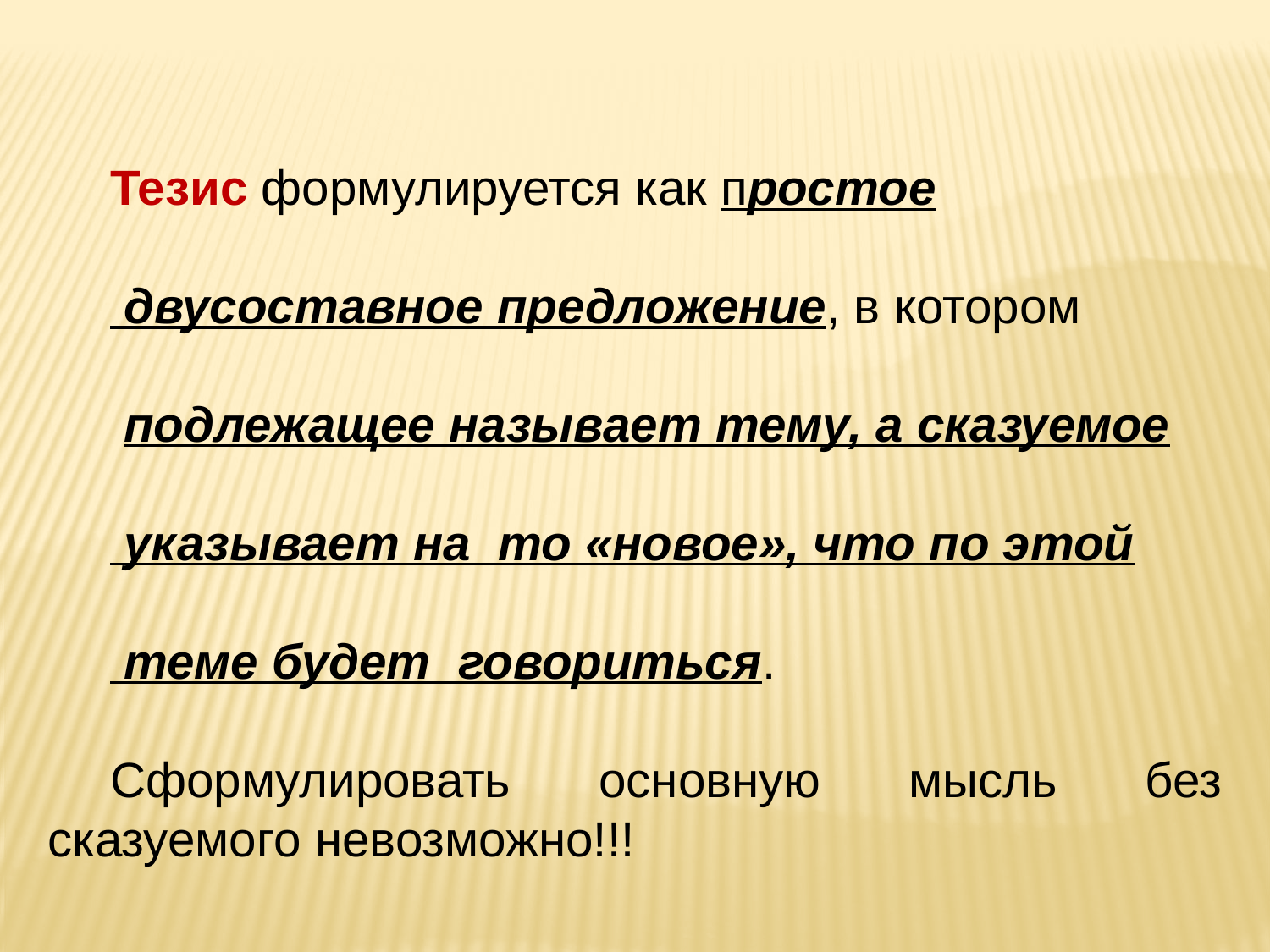

Тезис формулируется как простое

 двусоставное предложение, в котором

 подлежащее называет тему, а сказуемое

 указывает на  то «новое», что по этой

 теме будет  говориться.

Сформулировать основную мысль без сказуемого невозможно!!!